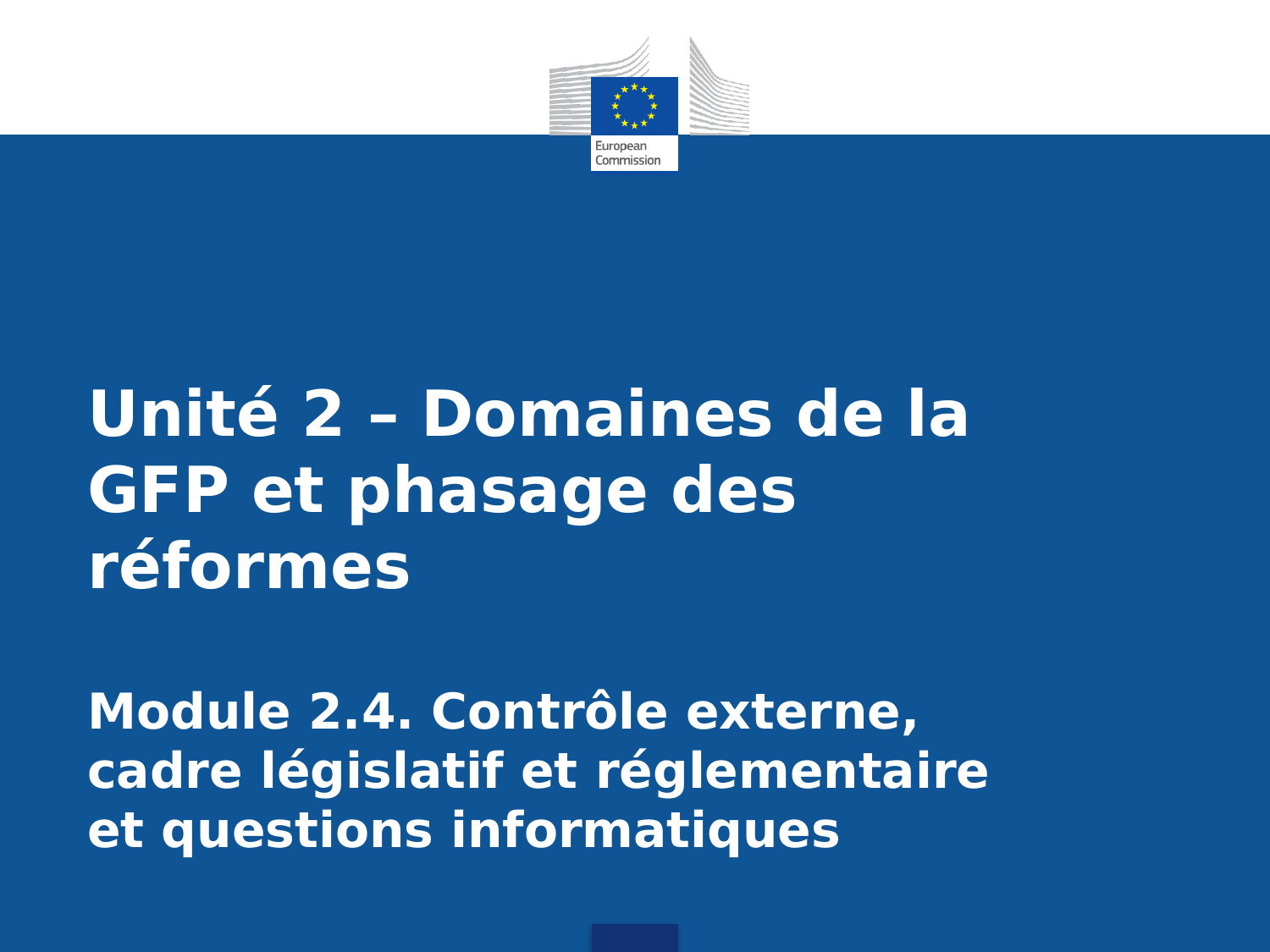

Unité 2 – Domaines de la GFP et phasage des réformes

Module 2.4. Contrôle externe, cadre législatif et réglementaire et questions informatiques